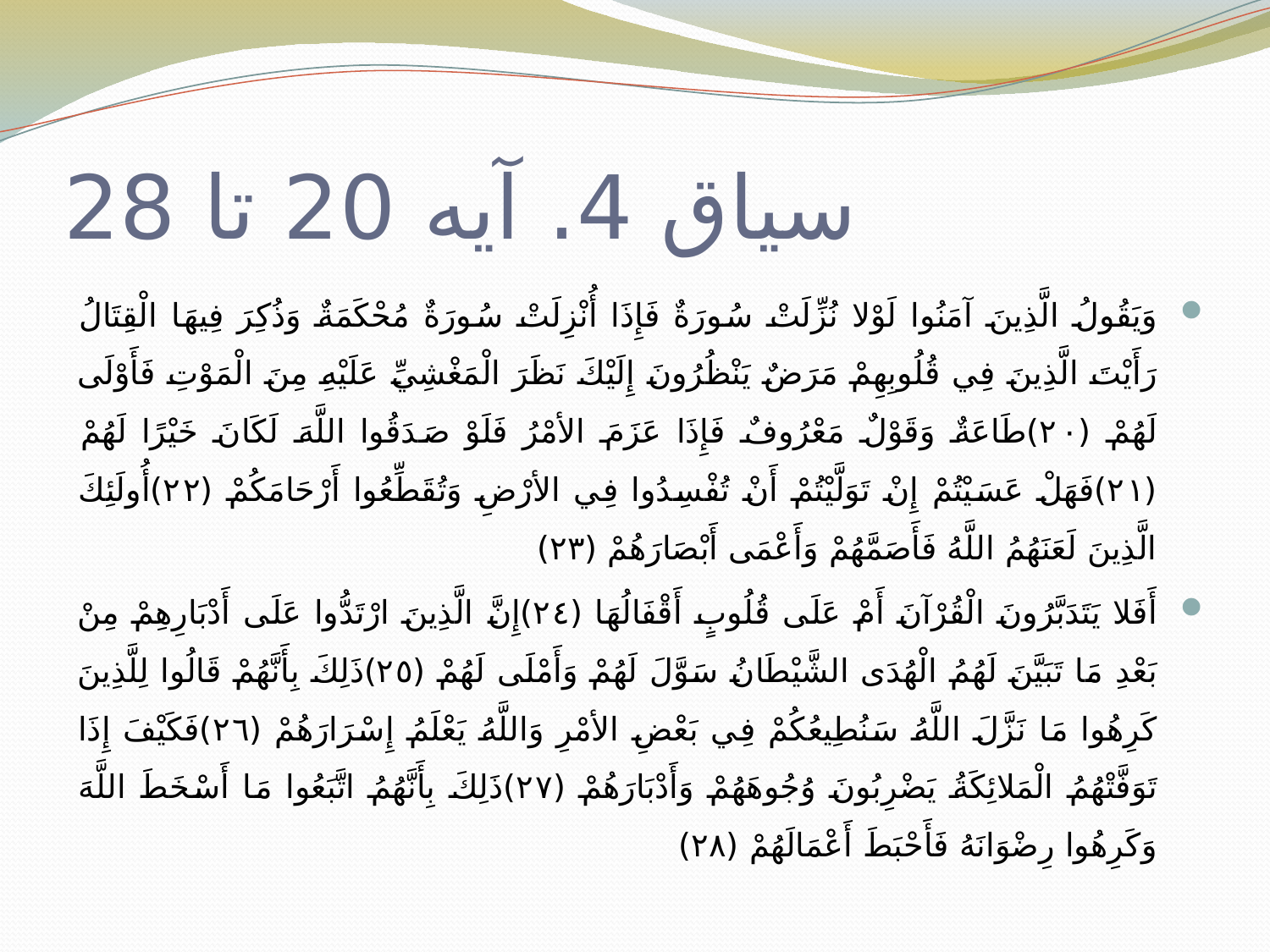

# سیاق 4. آیه 20 تا 28
وَيَقُولُ الَّذِينَ آمَنُوا لَوْلا نُزِّلَتْ سُورَةٌ فَإِذَا أُنْزِلَتْ سُورَةٌ مُحْكَمَةٌ وَذُكِرَ فِيهَا الْقِتَالُ رَأَيْتَ الَّذِينَ فِي قُلُوبِهِمْ مَرَضٌ يَنْظُرُونَ إِلَيْكَ نَظَرَ الْمَغْشِيِّ عَلَيْهِ مِنَ الْمَوْتِ فَأَوْلَى لَهُمْ (٢٠)طَاعَةٌ وَقَوْلٌ مَعْرُوفٌ فَإِذَا عَزَمَ الأمْرُ فَلَوْ صَدَقُوا اللَّهَ لَكَانَ خَيْرًا لَهُمْ (٢١)فَهَلْ عَسَيْتُمْ إِنْ تَوَلَّيْتُمْ أَنْ تُفْسِدُوا فِي الأرْضِ وَتُقَطِّعُوا أَرْحَامَكُمْ (٢٢)أُولَئِكَ الَّذِينَ لَعَنَهُمُ اللَّهُ فَأَصَمَّهُمْ وَأَعْمَى أَبْصَارَهُمْ (٢٣)
أَفَلا يَتَدَبَّرُونَ الْقُرْآنَ أَمْ عَلَى قُلُوبٍ أَقْفَالُهَا (٢٤)إِنَّ الَّذِينَ ارْتَدُّوا عَلَى أَدْبَارِهِمْ مِنْ بَعْدِ مَا تَبَيَّنَ لَهُمُ الْهُدَى الشَّيْطَانُ سَوَّلَ لَهُمْ وَأَمْلَى لَهُمْ (٢٥)ذَلِكَ بِأَنَّهُمْ قَالُوا لِلَّذِينَ كَرِهُوا مَا نَزَّلَ اللَّهُ سَنُطِيعُكُمْ فِي بَعْضِ الأمْرِ وَاللَّهُ يَعْلَمُ إِسْرَارَهُمْ (٢٦)فَكَيْفَ إِذَا تَوَفَّتْهُمُ الْمَلائِكَةُ يَضْرِبُونَ وُجُوهَهُمْ وَأَدْبَارَهُمْ (٢٧)ذَلِكَ بِأَنَّهُمُ اتَّبَعُوا مَا أَسْخَطَ اللَّهَ وَكَرِهُوا رِضْوَانَهُ فَأَحْبَطَ أَعْمَالَهُمْ (٢٨)